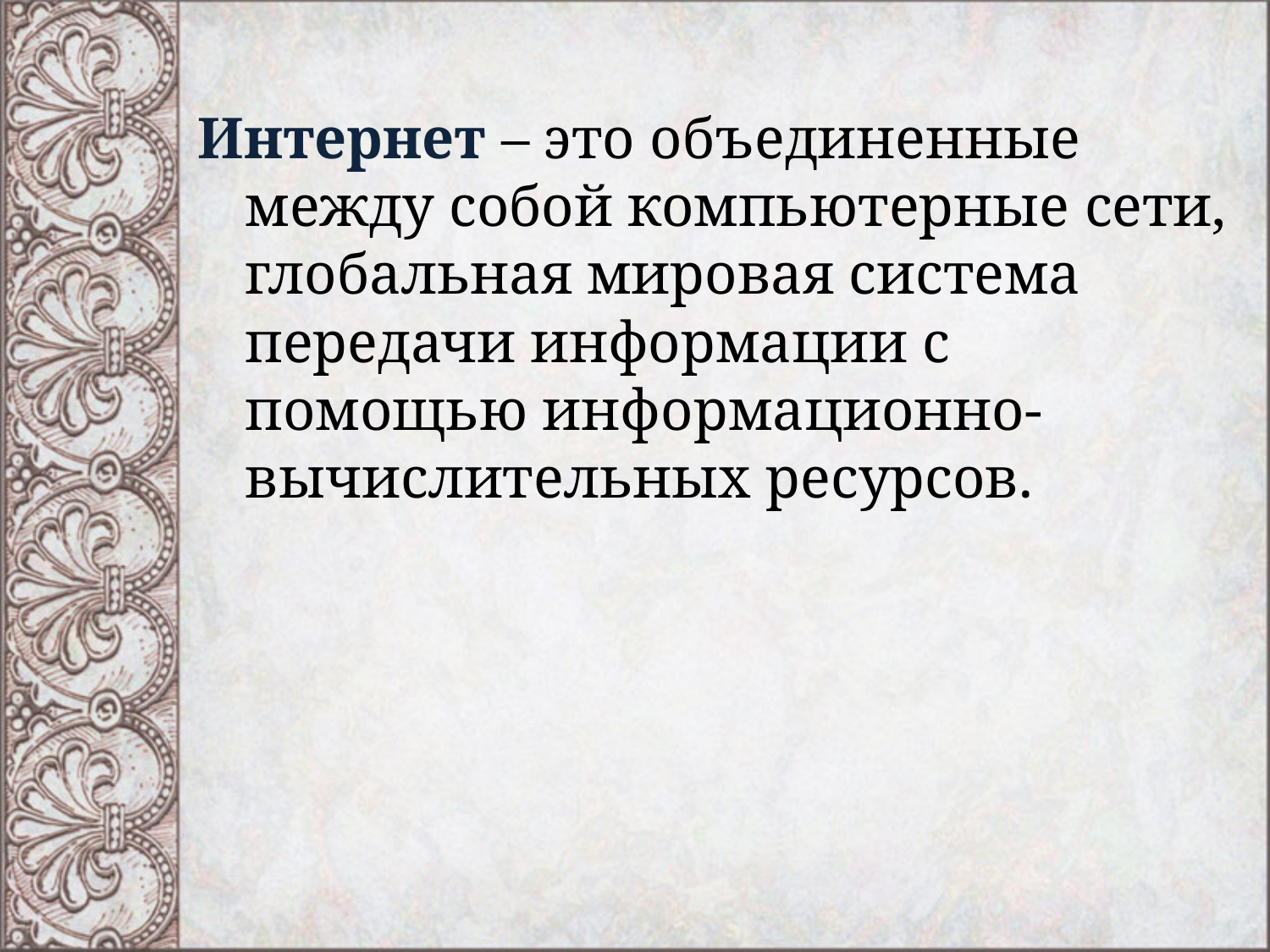

Интернет – это объединенные между собой компьютерные сети, глобальная мировая система передачи информации с помощью информационно-вычислительных ресурсов.